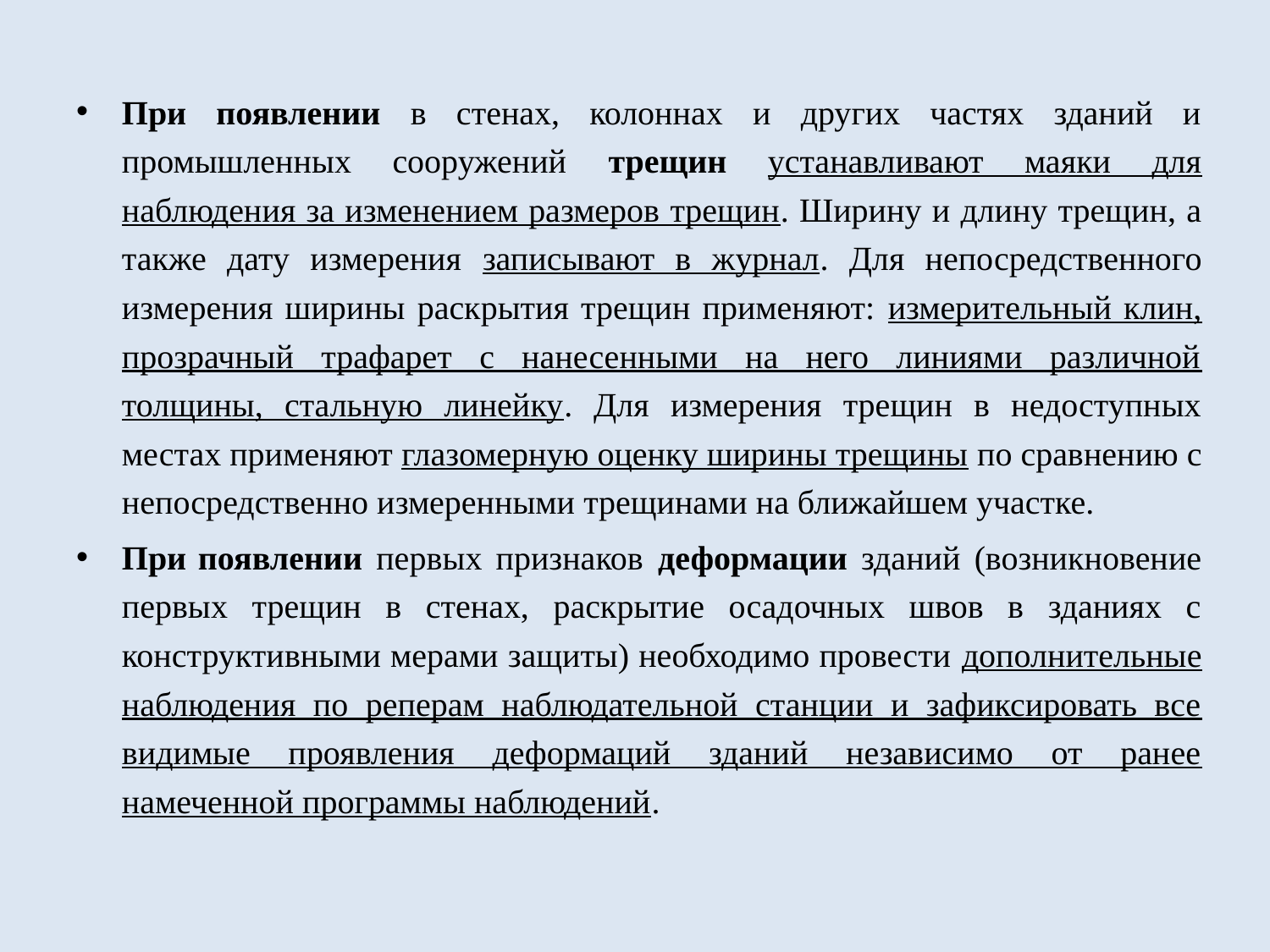

При появлении в стенах, колоннах и других частях зданий и промышленных сооружений трещин устанавливают маяки для наблюдения за изменением размеров трещин. Ширину и длину трещин, а также дату измерения записывают в журнал. Для непосредственного измерения ширины раскрытия трещин применяют: измерительный клин, прозрачный трафарет с нанесенными на него линиями различной толщины, стальную линейку. Для измерения трещин в недоступных местах применяют глазомерную оценку ширины трещины по сравнению с непосредственно измеренными трещинами на ближайшем участке.
При	появлении первых признаков деформации зданий (возникновение первых трещин в стенах, раскрытие осадочных швов в зданиях с конструктивными мерами защиты) необходимо провести дополнительные наблюдения по реперам наблюдательной станции и зафиксировать все видимые проявления деформаций зданий независимо от ранее намеченной программы наблюдений.